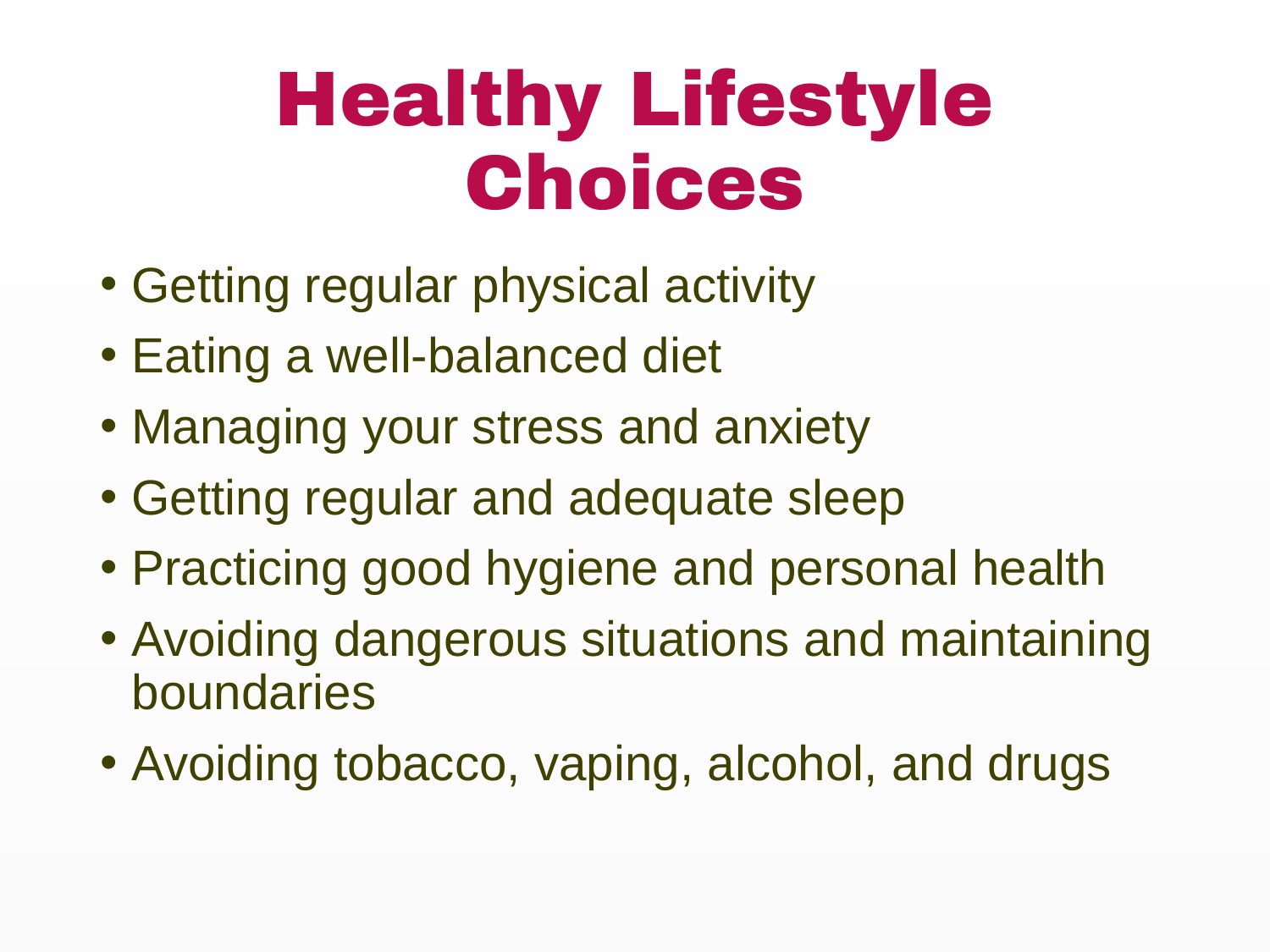

# Healthy Lifestyle Choices
Getting regular physical activity
Eating a well-balanced diet
Managing your stress and anxiety
Getting regular and adequate sleep
Practicing good hygiene and personal health
Avoiding dangerous situations and maintaining boundaries
Avoiding tobacco, vaping, alcohol, and drugs